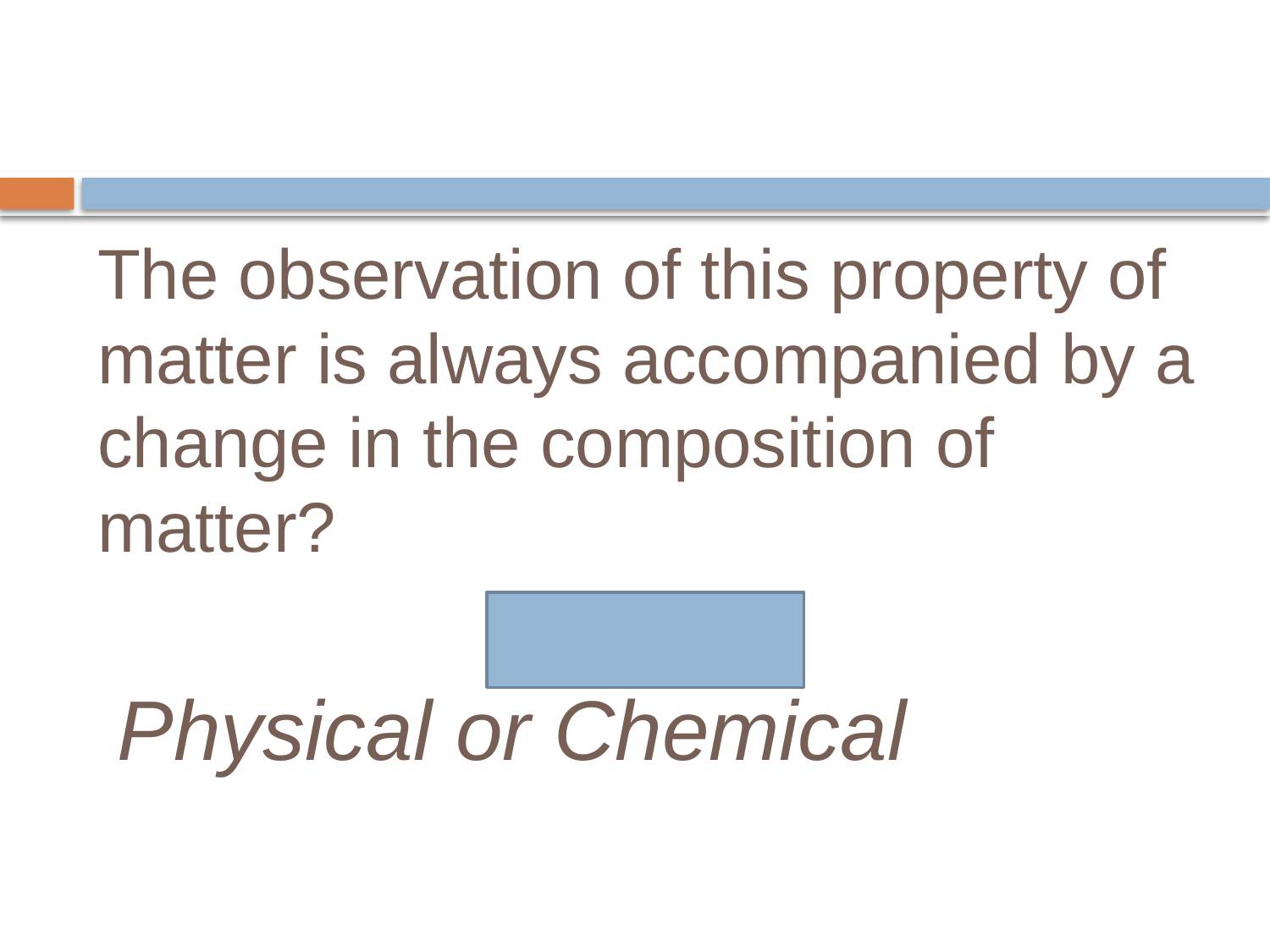

#
The observation of this property of matter is always accompanied by a change in the composition of matter?

 Physical or Chemical